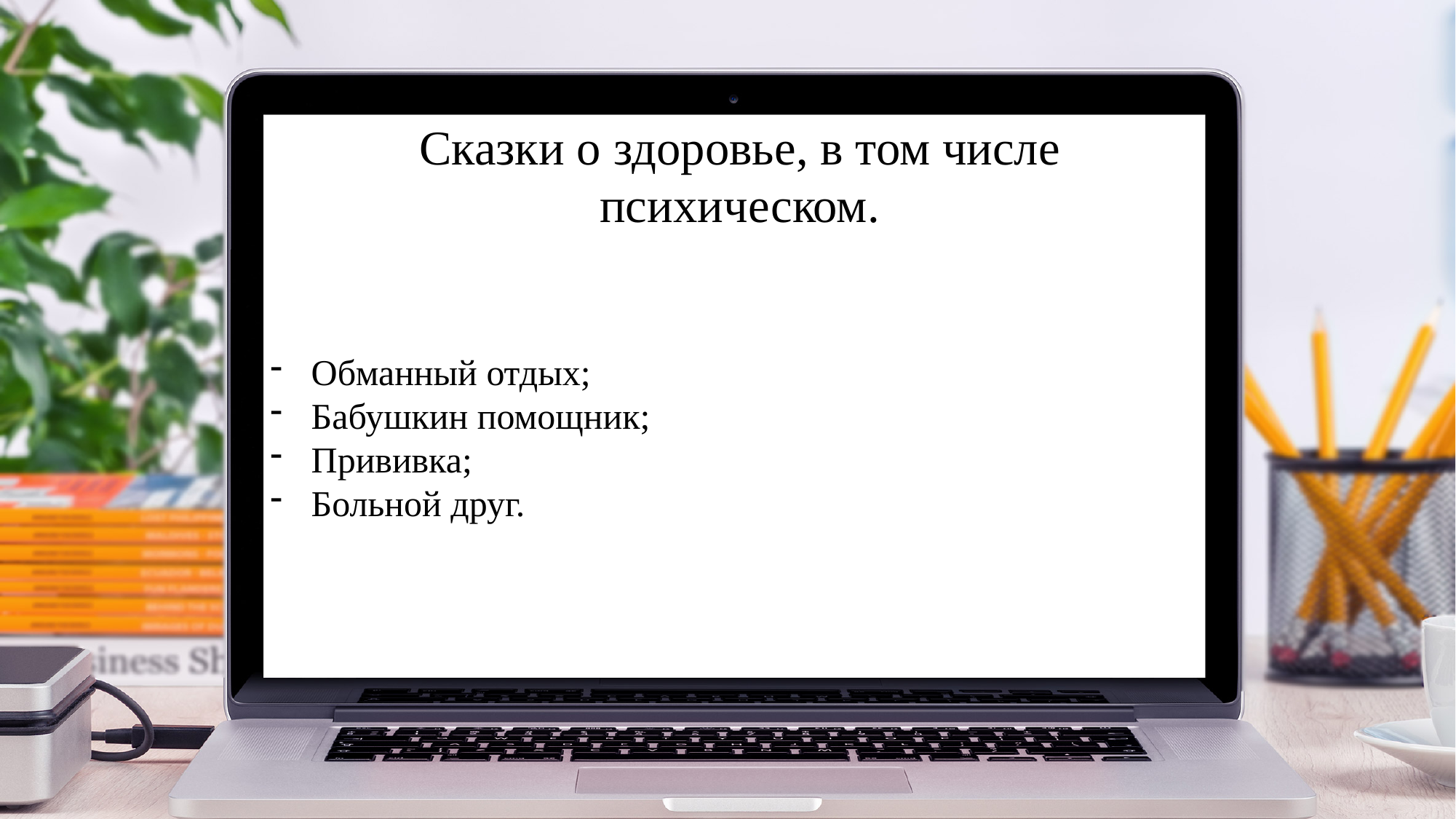

Сказки о здоровье, в том числе психическом.

Обманный отдых;
Бабушкин помощник;
Прививка;
Больной друг.